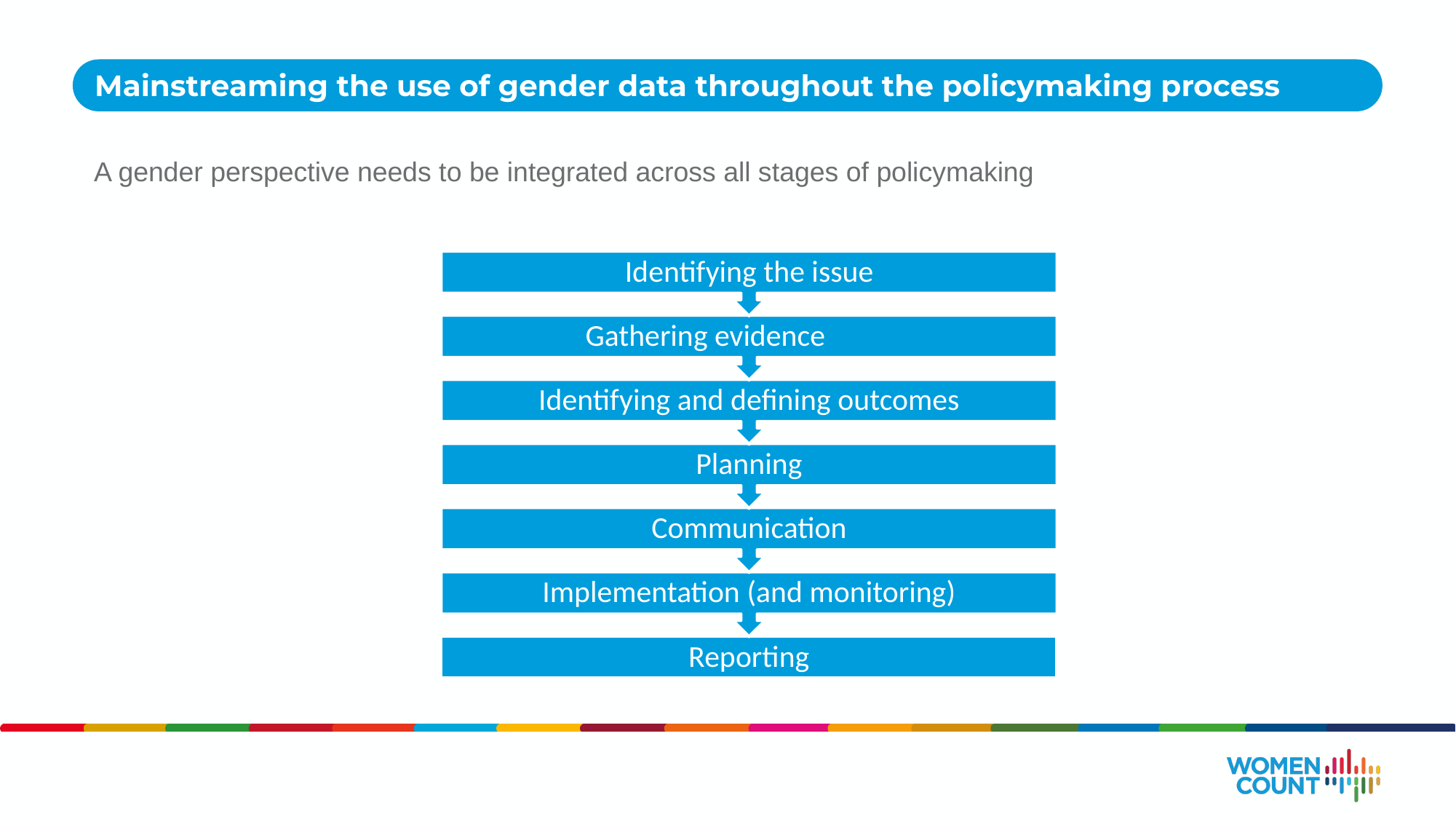

Mainstreaming the use of gender data throughout the policymaking process

A gender perspective needs to be integrated across all stages of policymaking
Reporting
Implementation (and monitoring)
Communication
Planning
Identifying and defining outcomes
Gathering evidence
Identifying the issue